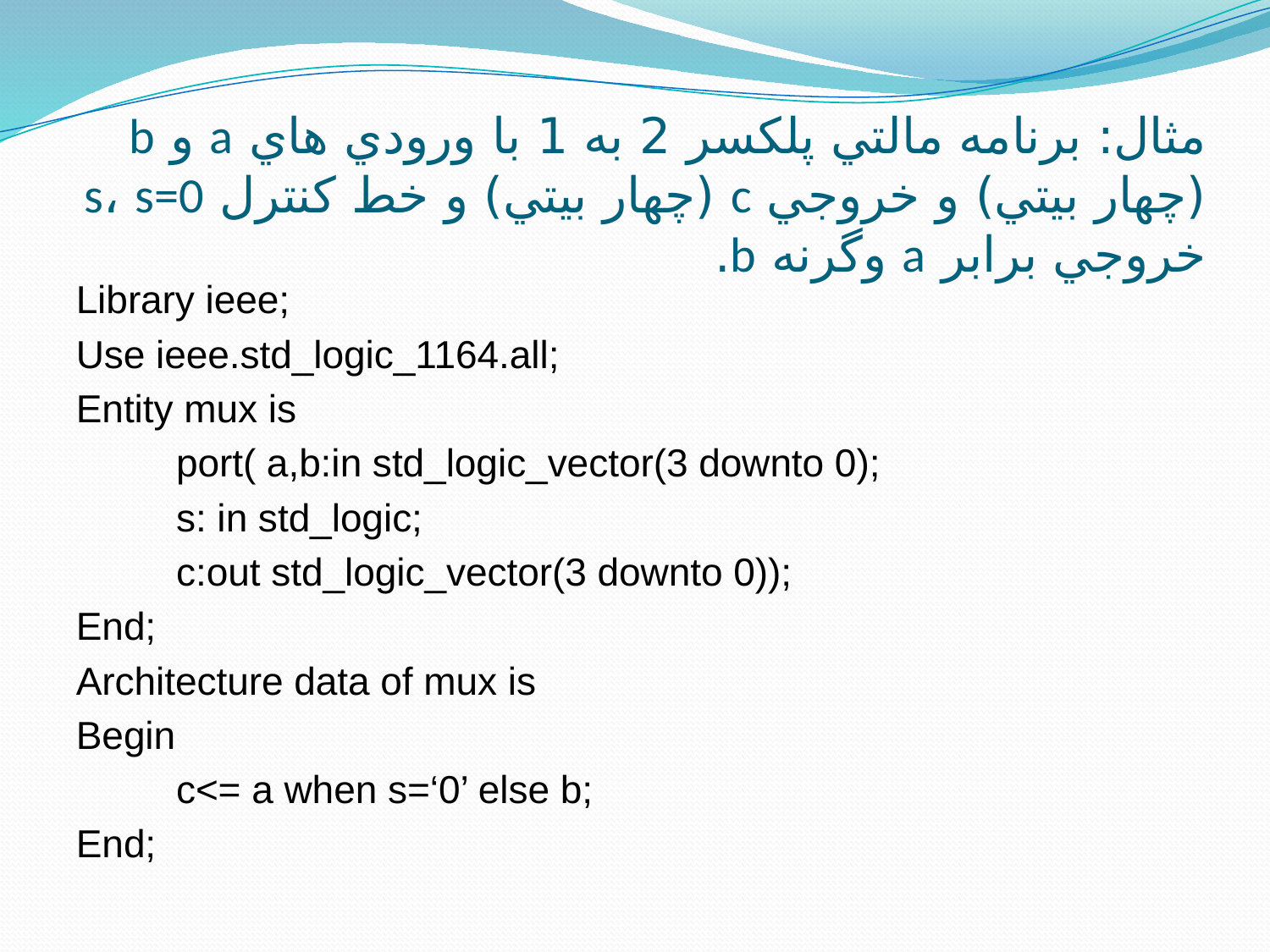

# مثال: برنامه مالتي پلکسر 2 به 1 با ورودي هاي a و b (چهار بيتي) و خروجي c (چهار بيتي) و خط کنترل s، s=0 خروجي برابر a وگرنه b.
Library ieee;
Use ieee.std_logic_1164.all;
Entity mux is
	port( a,b:in std_logic_vector(3 downto 0);
		s: in std_logic;
		c:out std_logic_vector(3 downto 0));
End;
Architecture data of mux is
Begin
	c<= a when s=‘0’ else b;
End;